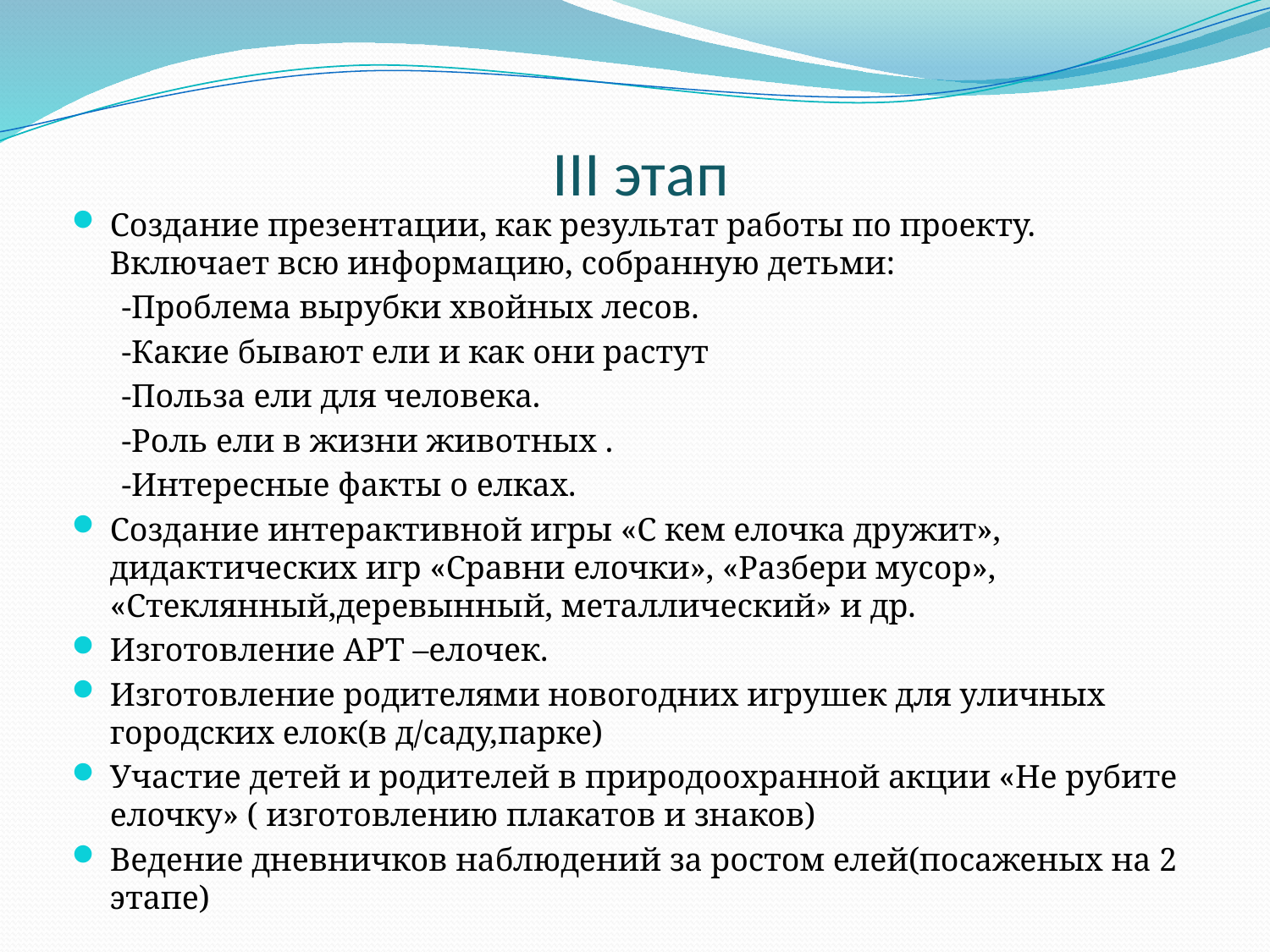

# III этап
Создание презентации, как результат работы по проекту. Включает всю информацию, собранную детьми:
      -Проблема вырубки хвойных лесов.
      -Какие бывают ели и как они растут
      -Польза ели для человека.
      -Роль ели в жизни животных .
      -Интересные факты о елках.
Создание интерактивной игры «С кем елочка дружит», дидактических игр «Сравни елочки», «Разбери мусор», «Стеклянный,деревынный, металлический» и др.
Изготовление АРТ –елочек.
Изготовление родителями новогодних игрушек для уличных городских елок(в д/саду,парке)
Участие детей и родителей в природоохранной акции «Не рубите елочку» ( изготовлению плакатов и знаков)
Ведение дневничков наблюдений за ростом елей(посаженых на 2 этапе)